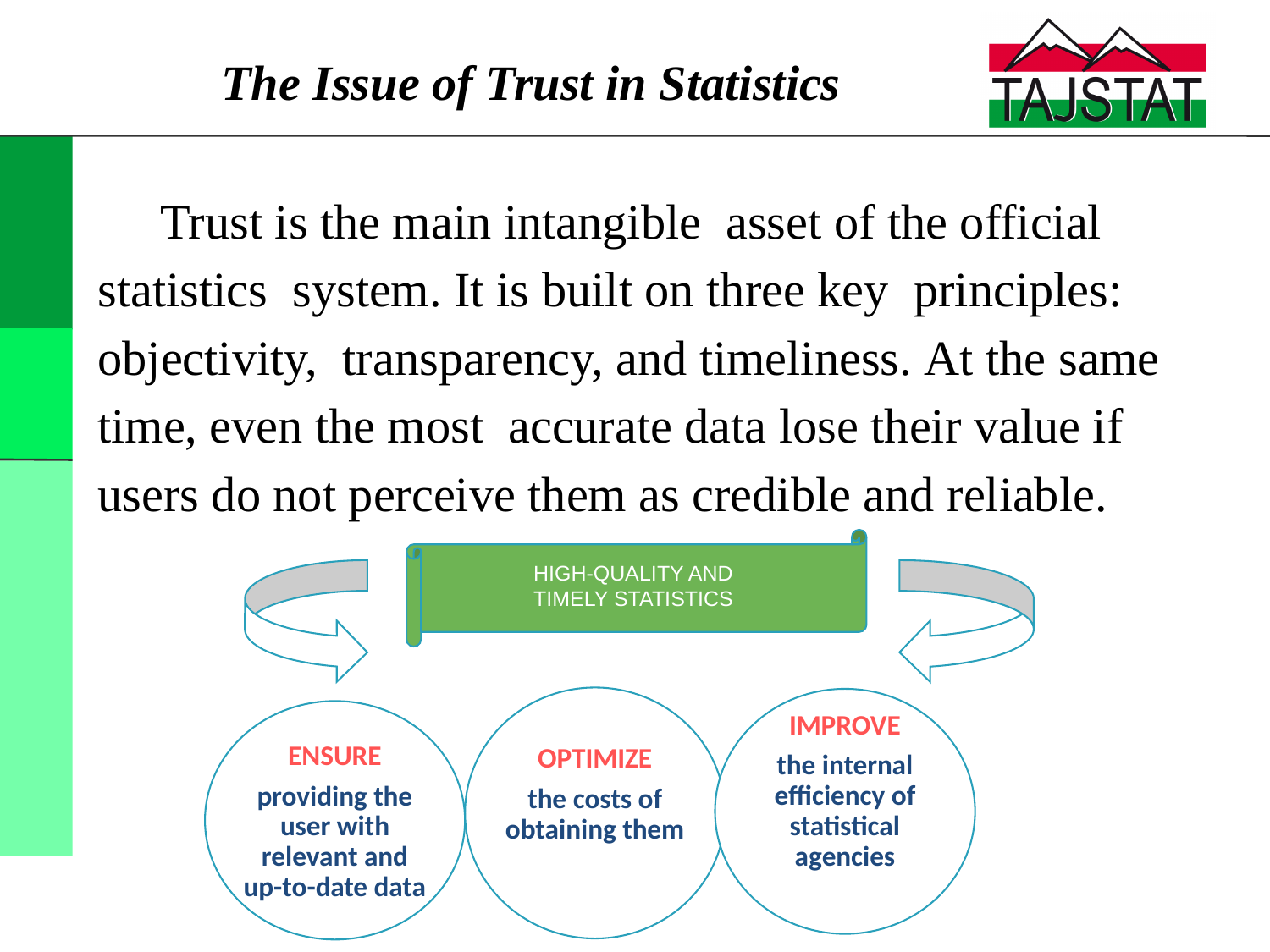

The Issue of Trust in Statistics
Trust is the main intangible  asset of the official statistics  system. It is built on three key  principles: objectivity,  transparency, and timeliness. At the same time, even the most  accurate data lose their value if users do not perceive them as credible and reliable.

HIGH-QUALITY AND
TIMELY STATISTICS

ENSURE
providing the user with relevant and up-to-date data

OPTIMIZE
the costs of obtaining them

IMPROVE
the internal efficiency of statistical agencies